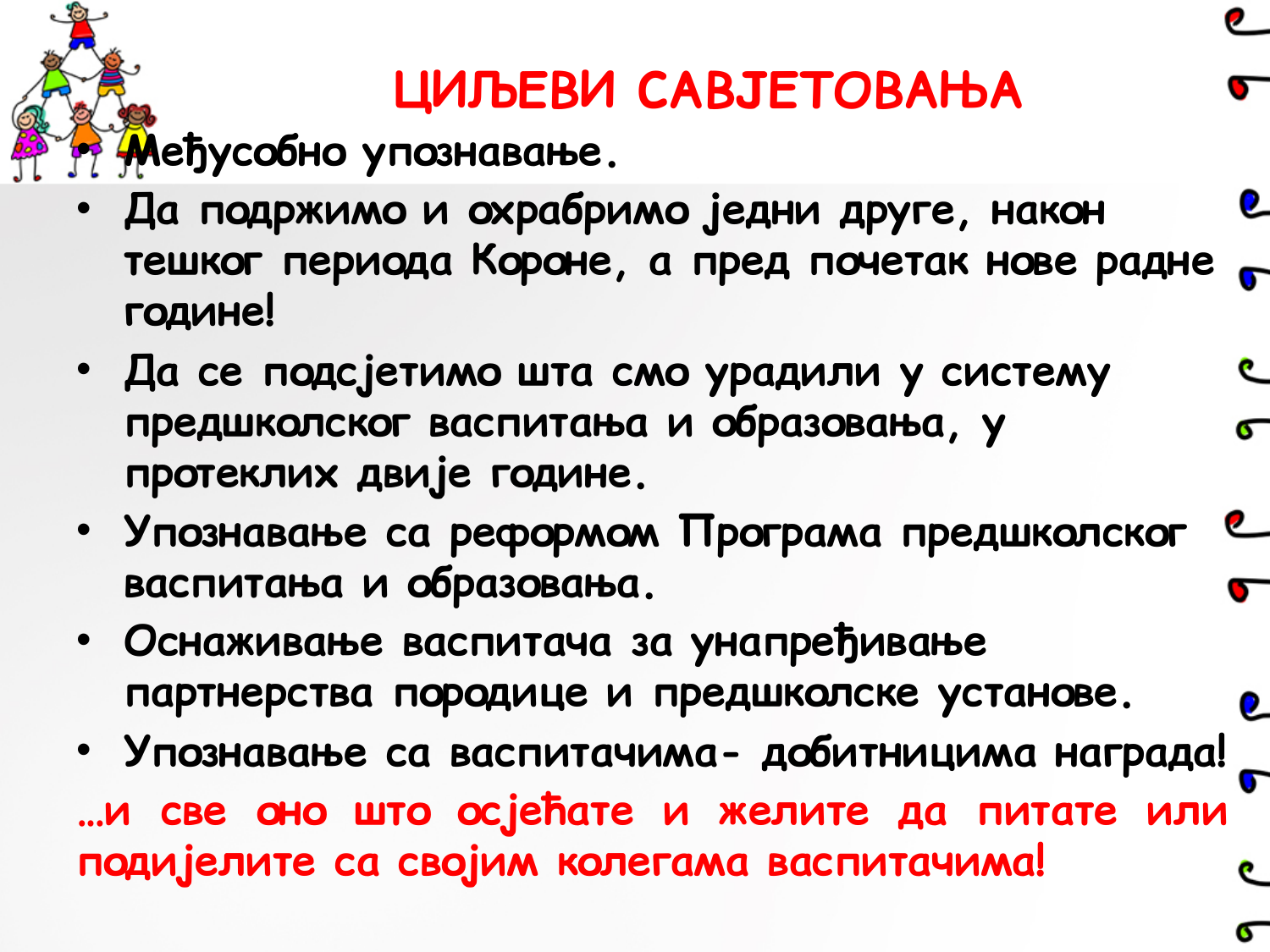

# ЦИЉЕВИ САВЈЕТОВАЊА
Међусобно упознавање.
Да подржимо и охрабримо једни друге, након тешког периода Короне, а пред почетак нове радне године!
Да се подсјетимо шта смо урадили у систему предшколског васпитања и образовања, у протеклих двије године.
Упознавање са реформом Програма предшколског васпитања и образовања.
Оснаживање васпитача за унапређивање партнерства породице и предшколске установе.
Упознавање са васпитачима- добитницима награда!
…и све оно што осјећате и желите да питате или подијелите са својим колегама васпитачима!